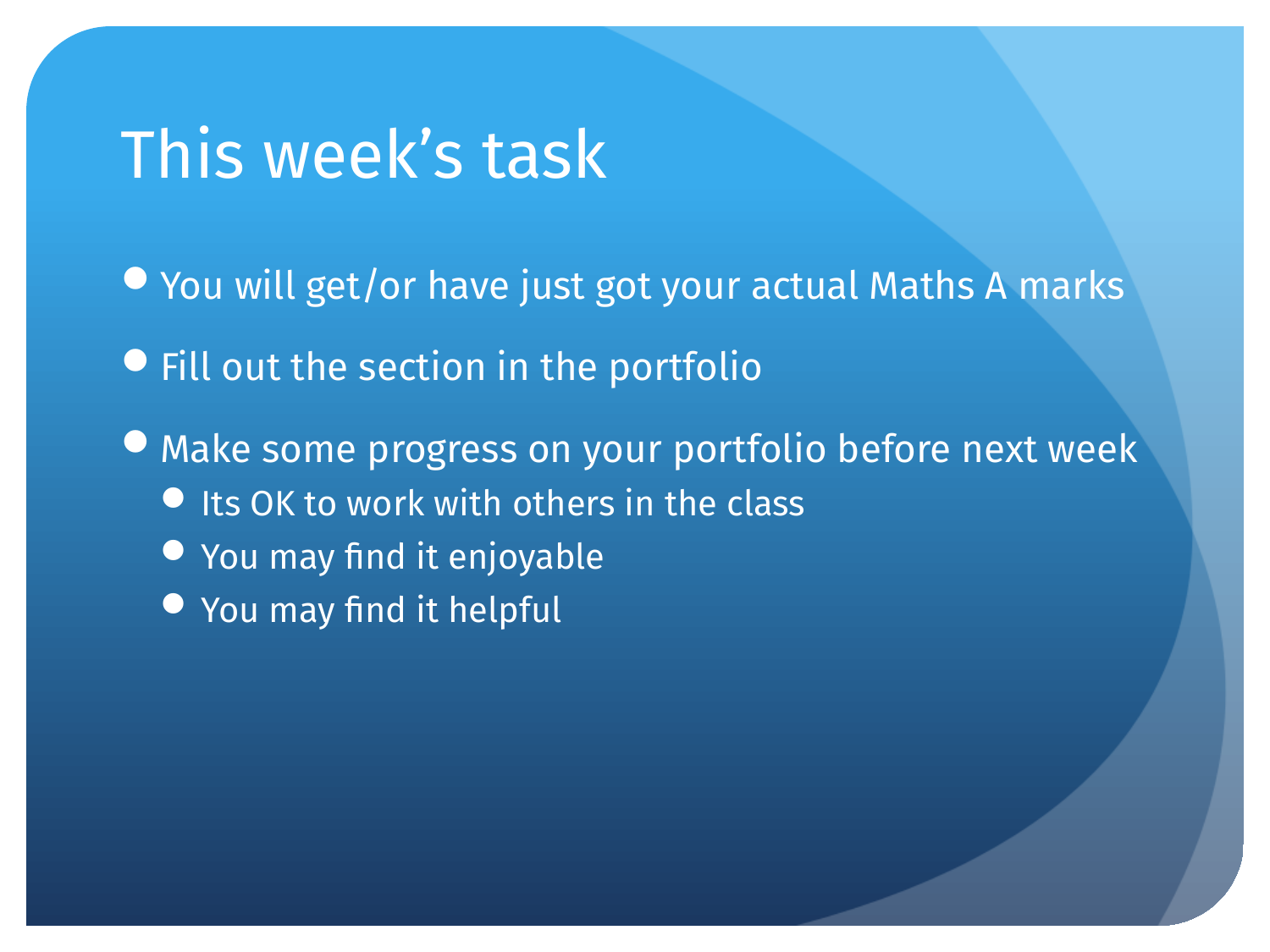

# This week’s task
You will get/or have just got your actual Maths A marks
Fill out the section in the portfolio
Make some progress on your portfolio before next week
Its OK to work with others in the class
You may find it enjoyable
You may find it helpful